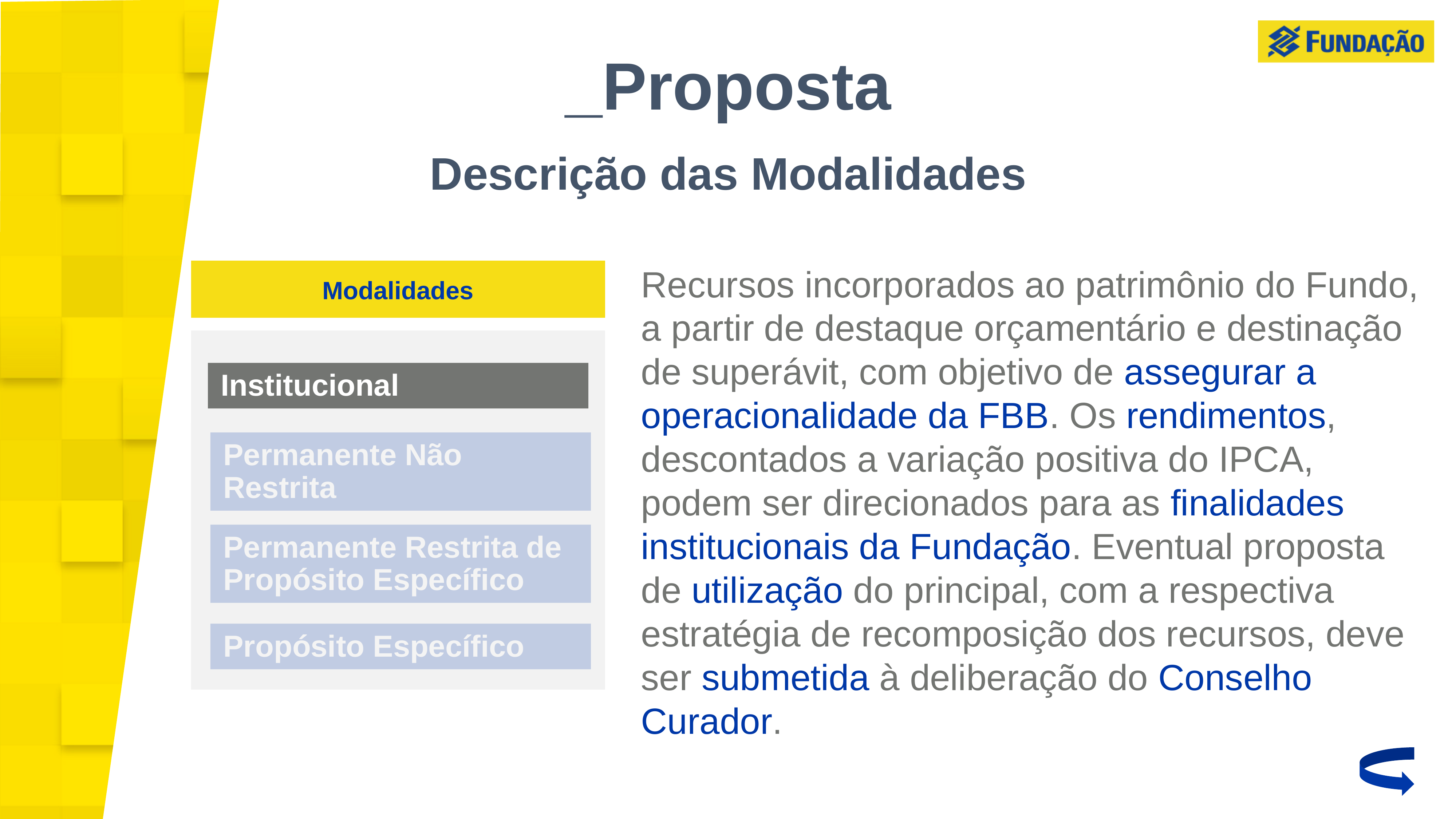

_Proposta
Descrição das Modalidades
Recursos incorporados ao patrimônio do Fundo, a partir de destaque orçamentário e destinação de superávit, com objetivo de assegurar a operacionalidade da FBB. Os rendimentos, descontados a variação positiva do IPCA, podem ser direcionados para as finalidades institucionais da Fundação. Eventual proposta de utilização do principal, com a respectiva estratégia de recomposição dos recursos, deve ser submetida à deliberação do Conselho Curador.
Modalidades

Institucional

Permanente Não Restrita
Permanente Restrita de Propósito Específico
Propósito Específico